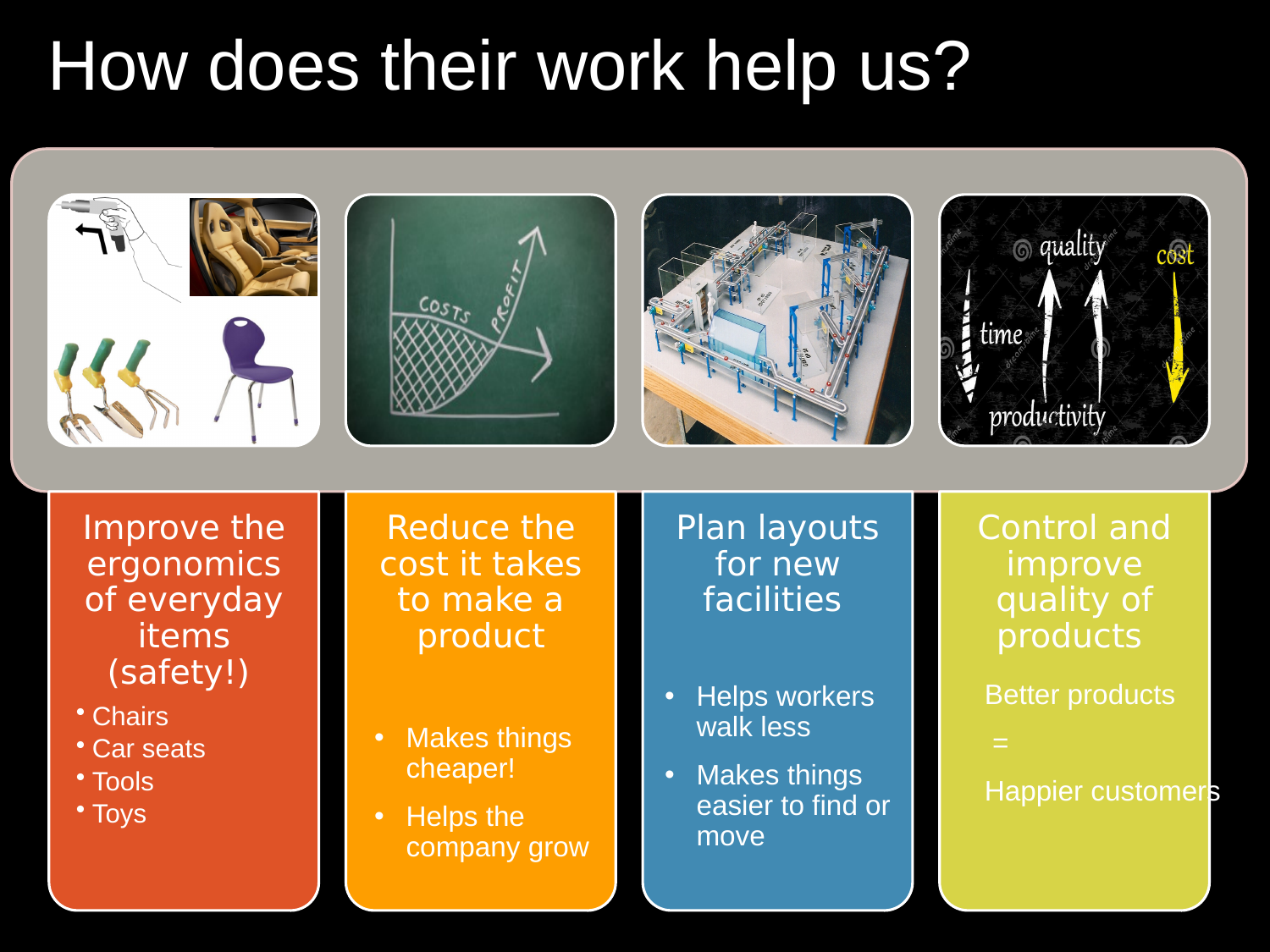

# How does their work help us?
Improve the ergonomics of everyday items (safety!)
Chairs
Car seats
Tools
Toys
Reduce the cost it takes to make a product

Plan layouts for new facilities
Control and improve quality of products
Better products
 =
Happier customers

Helps workers walk less
Makes things easier to find or move

Makes things cheaper!
Helps the company grow

March 16, 2015
4